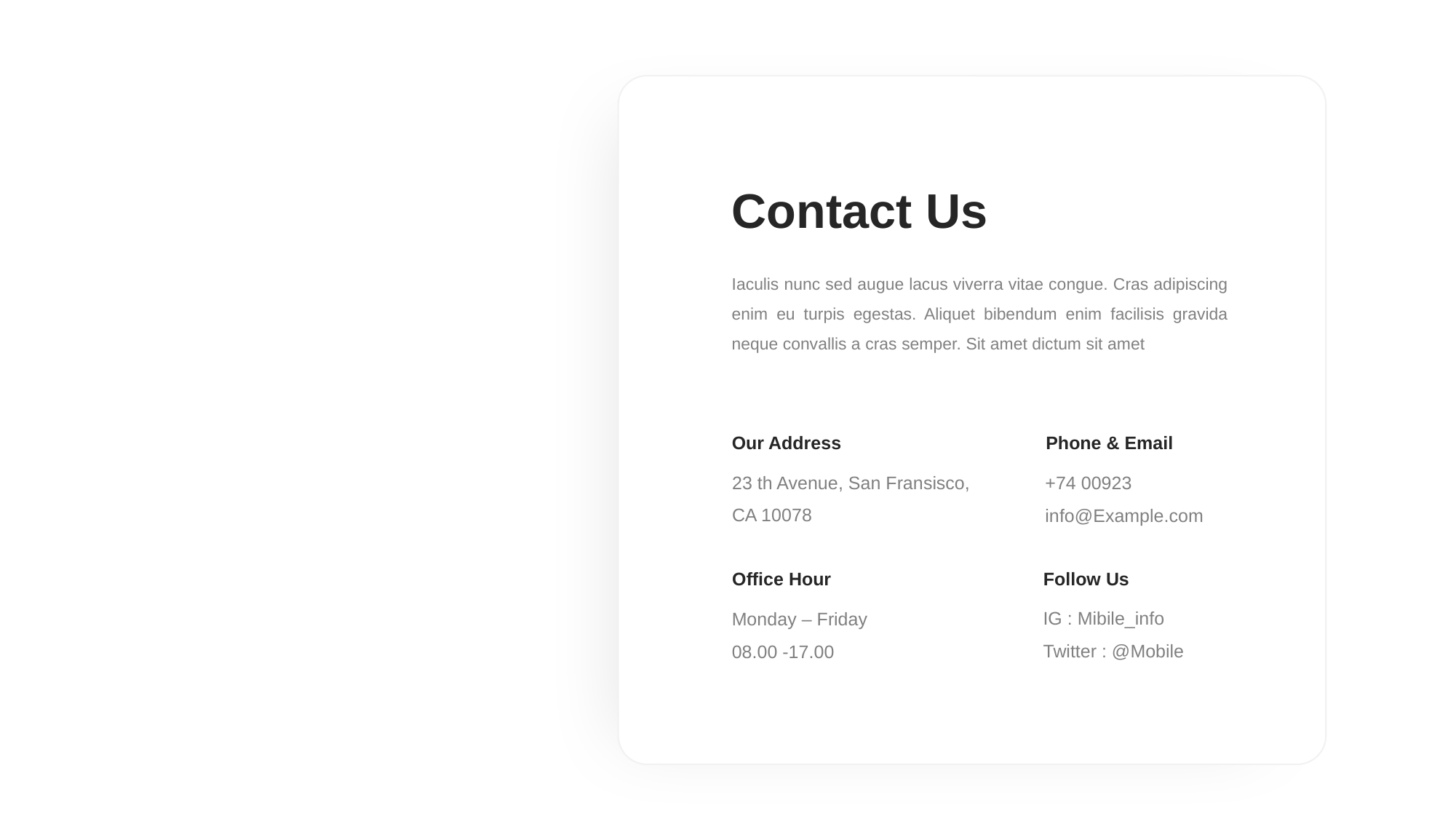

Contact Us
Iaculis nunc sed augue lacus viverra vitae congue. Cras adipiscing enim eu turpis egestas. Aliquet bibendum enim facilisis gravida neque convallis a cras semper. Sit amet dictum sit amet
Our Address
Phone & Email
23 th Avenue, San Fransisco,
CA 10078
+74 00923
info@Example.com
Office Hour
Follow Us
IG : Mibile_info Twitter : @Mobile
Monday – Friday 08.00 -17.00